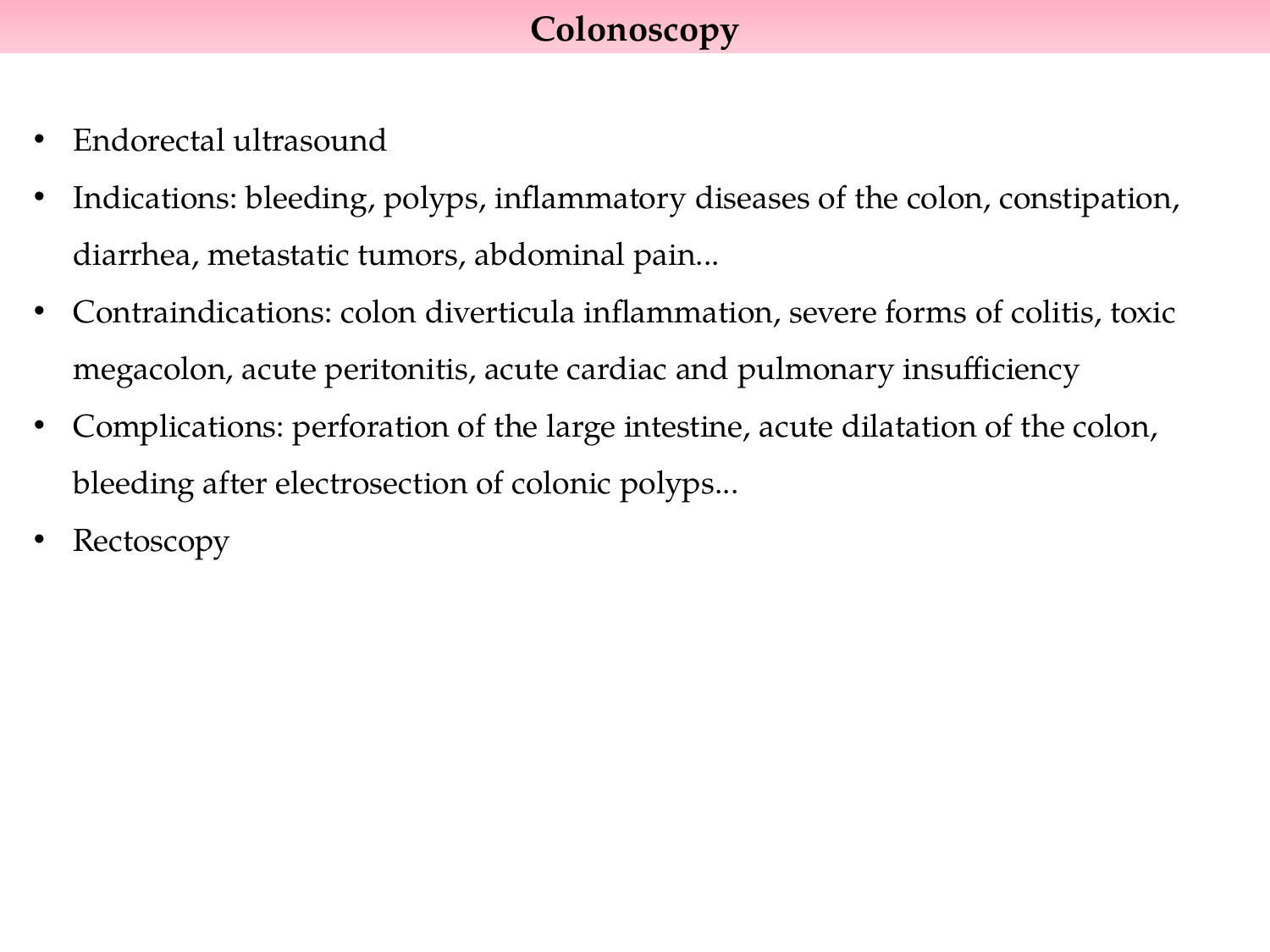

Colonoscopy

Endorectal ultrasound
Indications: bleeding, polyps, inflammatory diseases of the colon, constipation, diarrhea, metastatic tumors, abdominal pain...
Contraindications: colon diverticula inflammation, severe forms of colitis, toxic megacolon, acute peritonitis, acute cardiac and pulmonary insufficiency
Complications: perforation of the large intestine, acute dilatation of the colon, bleeding after electrosection of colonic polyps...
Rectoscopy